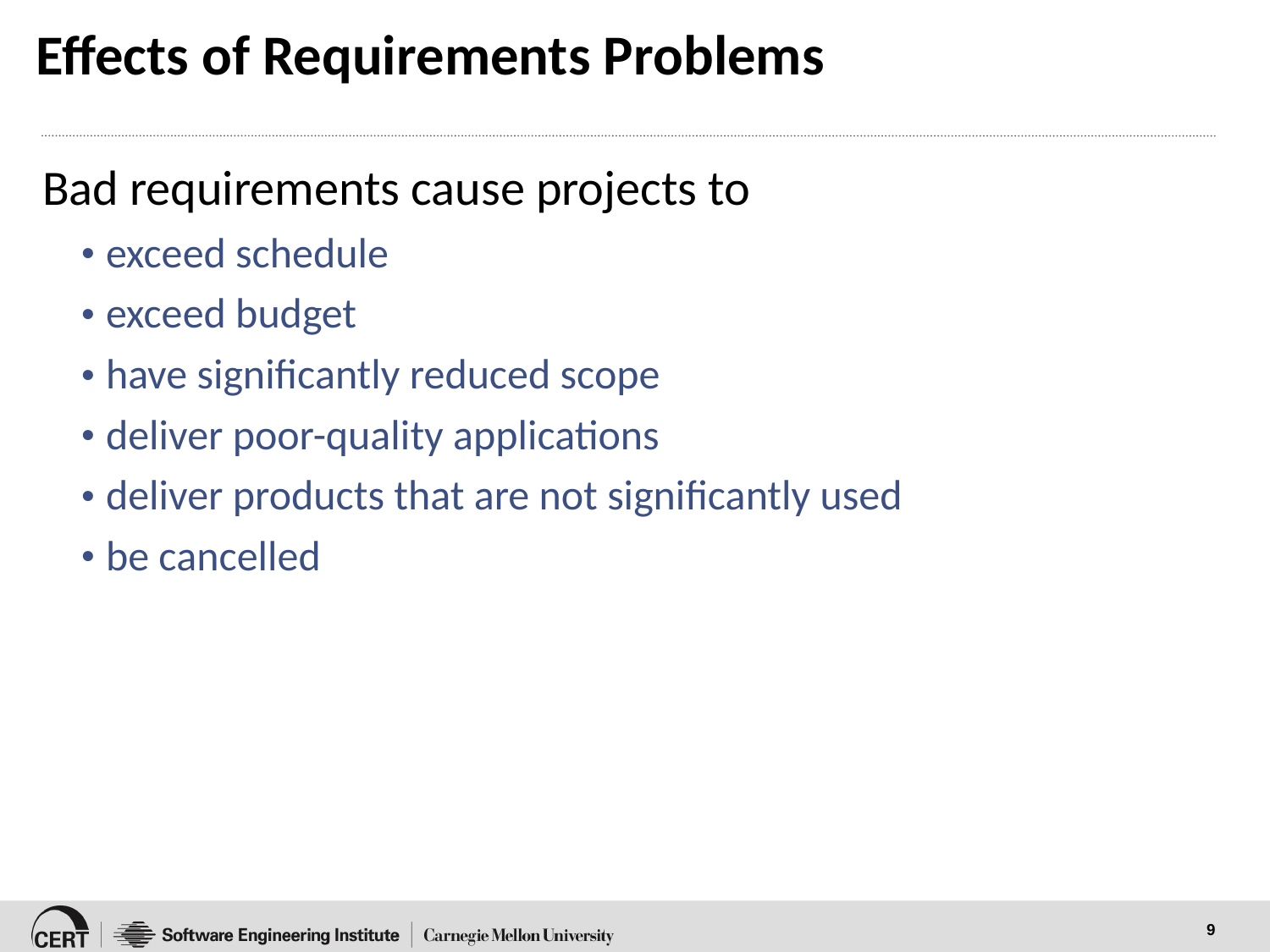

# Effects of Requirements Problems
Bad requirements cause projects to
exceed schedule
exceed budget
have significantly reduced scope
deliver poor-quality applications
deliver products that are not significantly used
be cancelled